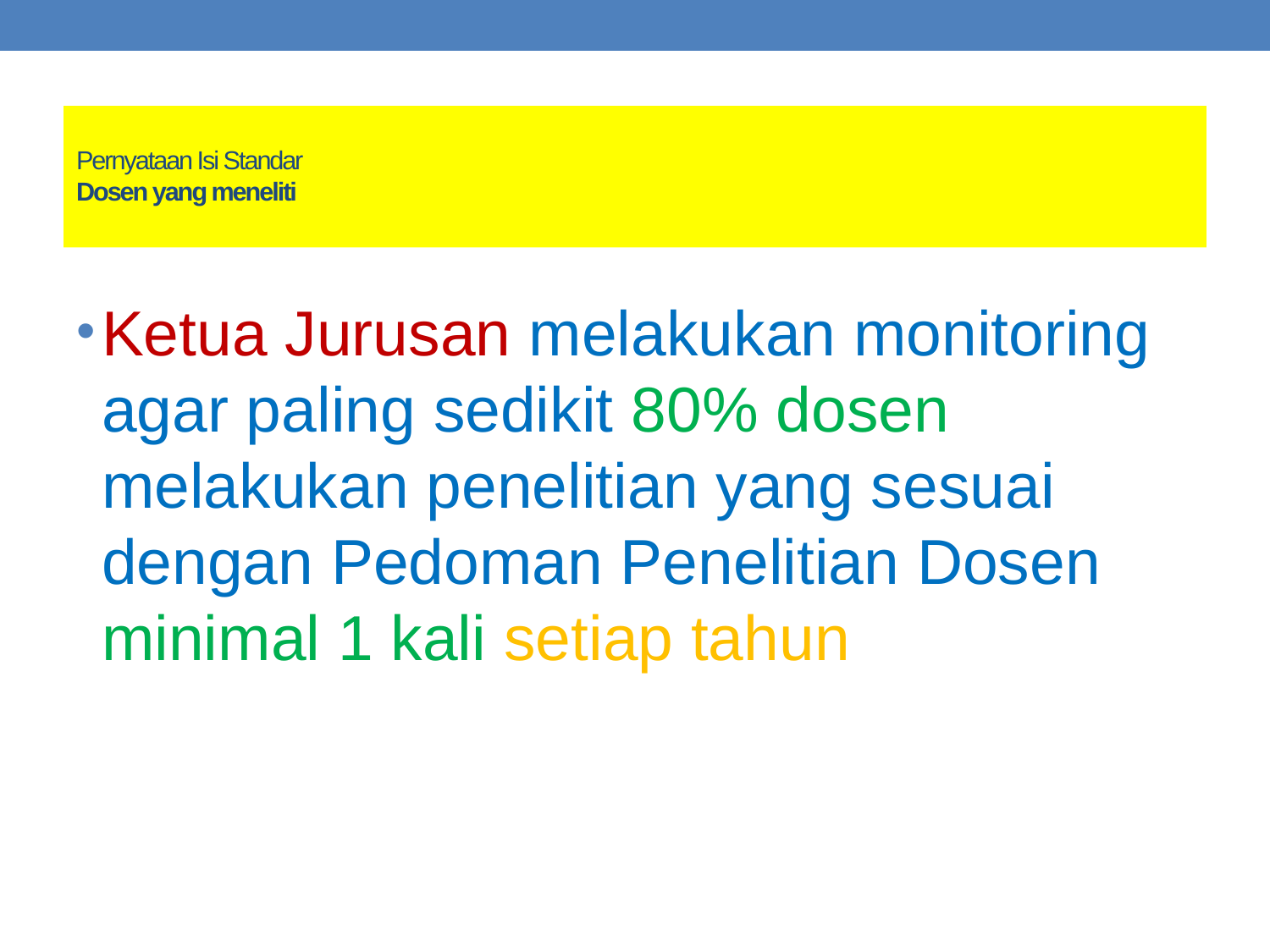

# Pernyataan Isi Standar Dosen yang meneliti

Ketua Jurusan melakukan monitoring agar paling sedikit 80% dosen melakukan penelitian yang sesuai dengan Pedoman Penelitian Dosen minimal 1 kali setiap tahun